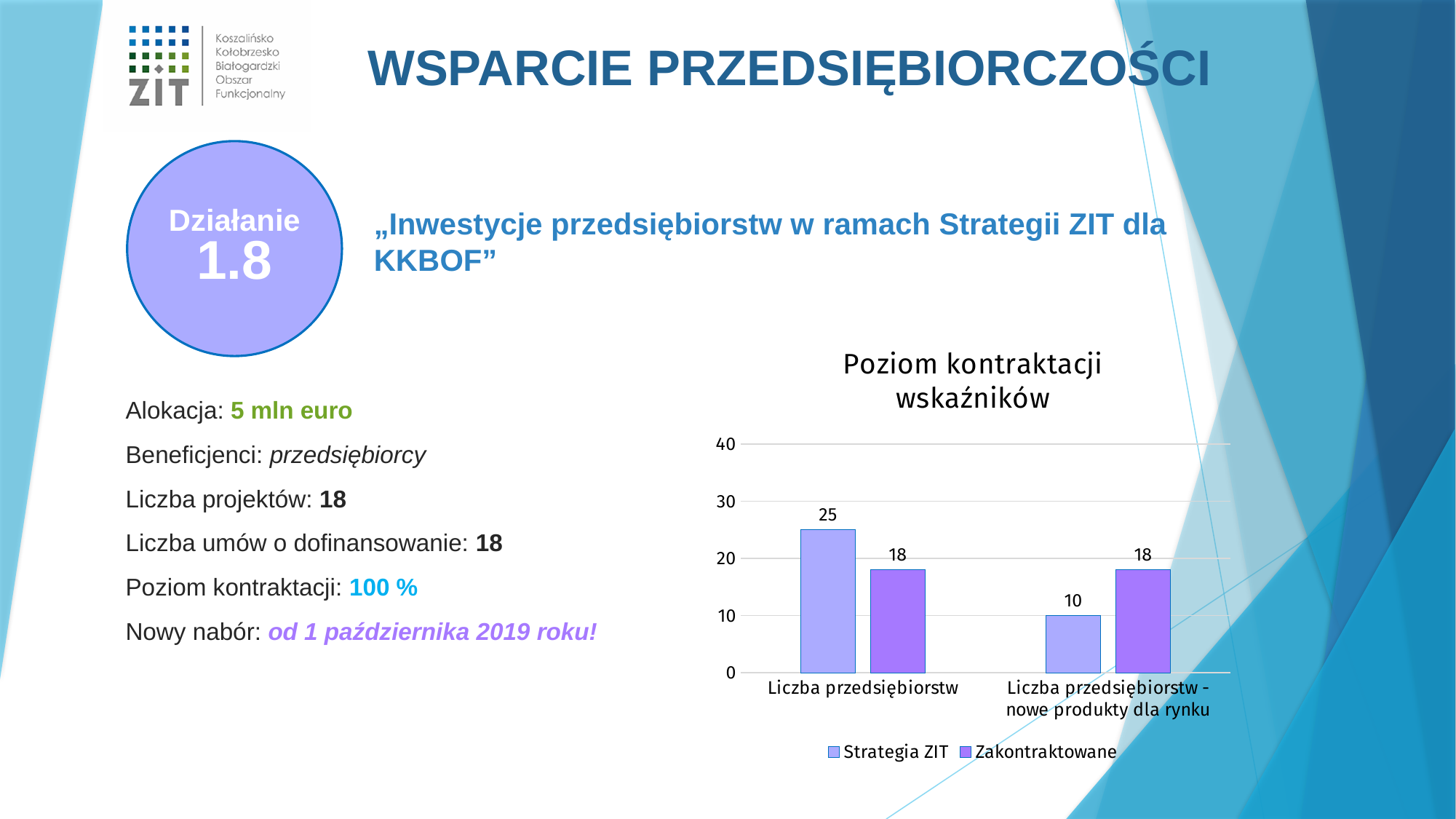

WSPARCIE PRZEDSIĘBIORCZOŚCI

Działanie 1.8
„Inwestycje przedsiębiorstw w ramach Strategii ZIT dla KKBOF”

### Chart: Poziom kontraktacji wskaźników

| Category | Strategia ZIT | Zakontraktowane |
|---|---|---|
| Liczba przedsiębiorstw | 25.0 | 18.0 |
| Liczba przedsiębiorstw - nowe produkty dla rynku | 10.0 | 18.0 |
Alokacja: 5 mln euro
Beneficjenci: przedsiębiorcy
Liczba projektów: 18
Liczba umów o dofinansowanie: 18
Poziom kontraktacji: 100 %
Nowy nabór: od 1 października 2019 roku!